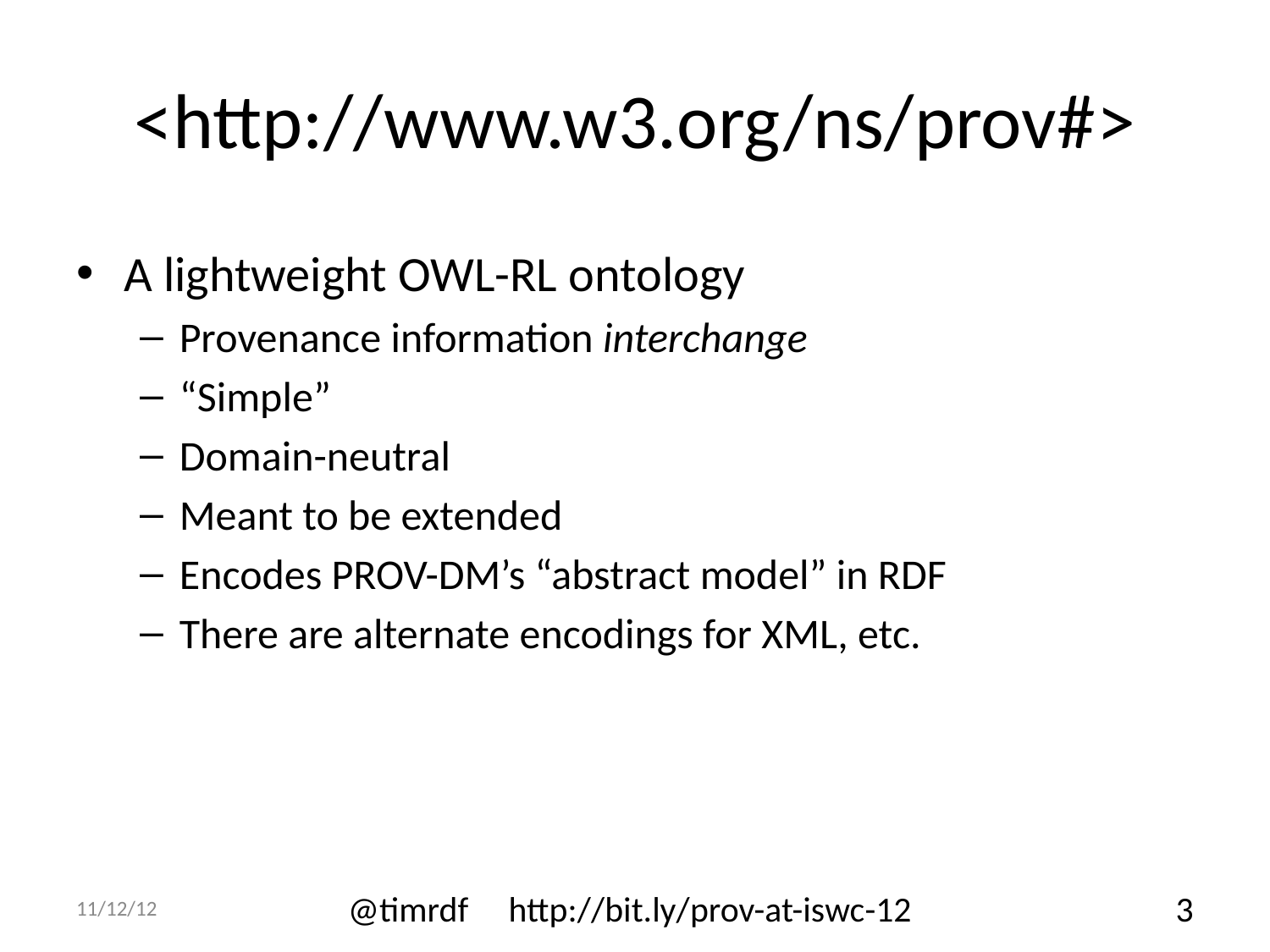

# <http://www.w3.org/ns/prov#>
A lightweight OWL-RL ontology
Provenance information interchange
“Simple”
Domain-neutral
Meant to be extended
Encodes PROV-DM’s “abstract model” in RDF
There are alternate encodings for XML, etc.

11/12/12
@timrdf     http://bit.ly/prov-at-iswc-12
3